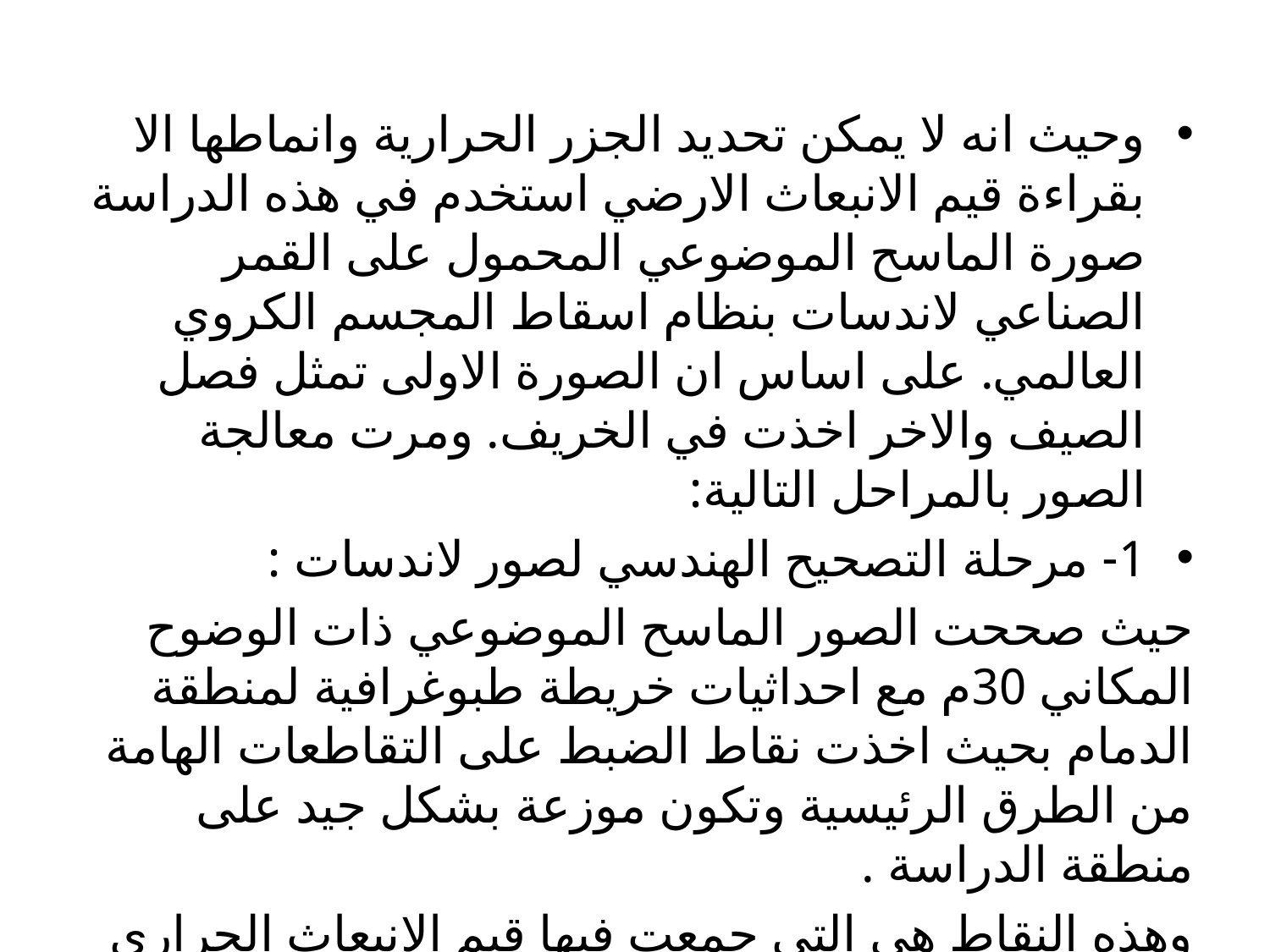

وحيث انه لا يمكن تحديد الجزر الحرارية وانماطها الا بقراءة قيم الانبعاث الارضي استخدم في هذه الدراسة صورة الماسح الموضوعي المحمول على القمر الصناعي لاندسات بنظام اسقاط المجسم الكروي العالمي. على اساس ان الصورة الاولى تمثل فصل الصيف والاخر اخذت في الخريف. ومرت معالجة الصور بالمراحل التالية:
1- مرحلة التصحيح الهندسي لصور لاندسات :
حيث صححت الصور الماسح الموضوعي ذات الوضوح المكاني 30م مع احداثيات خريطة طبوغرافية لمنطقة الدمام بحيث اخذت نقاط الضبط على التقاطعات الهامة من الطرق الرئيسية وتكون موزعة بشكل جيد على منطقة الدراسة .
وهذه النقاط هي التي جمعت فيها قيم الانبعاث الحراري حيث تمت المعالجة بواسطة برنامج الارداس .